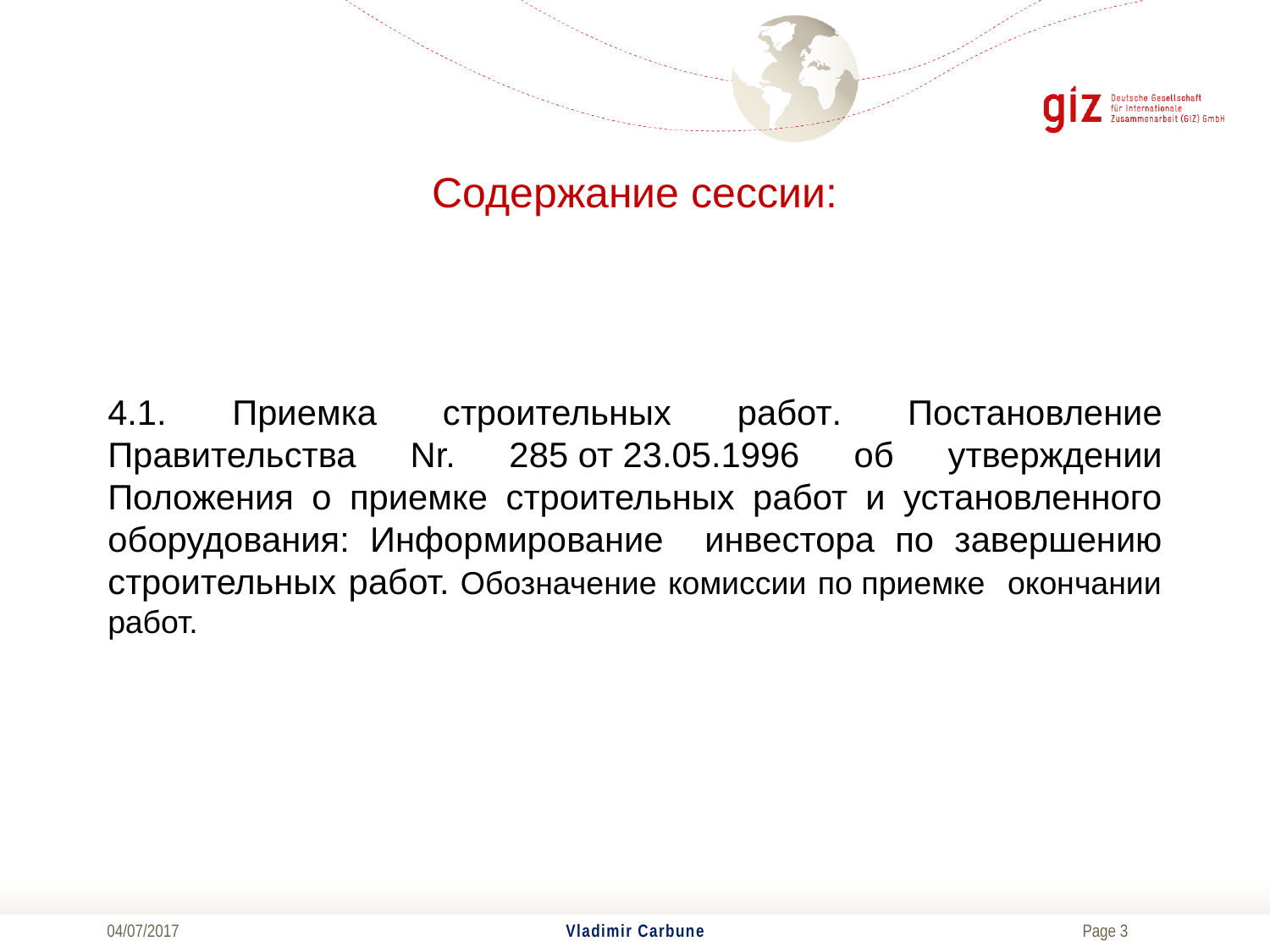

# Содержание сессии:

4.1. Приемка строительных работ. Постановление Правительства Nr. 285 от 23.05.1996 об утверждении Положения о приемке строительных работ и установленного оборудования: Информирование  инвестора по завершению строительных работ. Обозначение комиссии по приемке  окончании работ.
04/07/2017
Vladimir Carbune